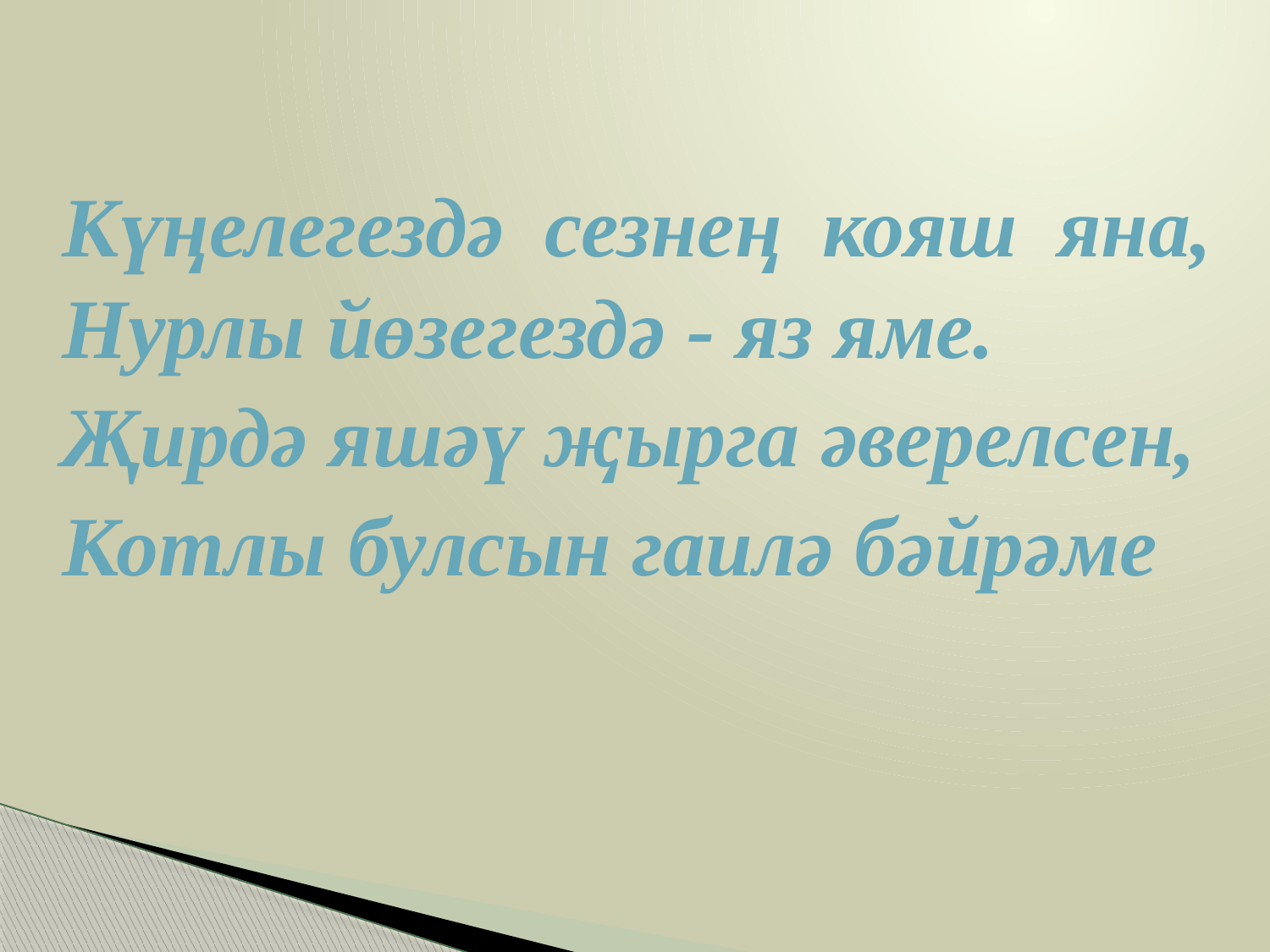

Күңелегездә сезнең кояш яна, Нурлы йөзегездә - яз яме.
Җирдә яшәү җырга әверелсен,
Котлы булсын гаилә бәйрәме